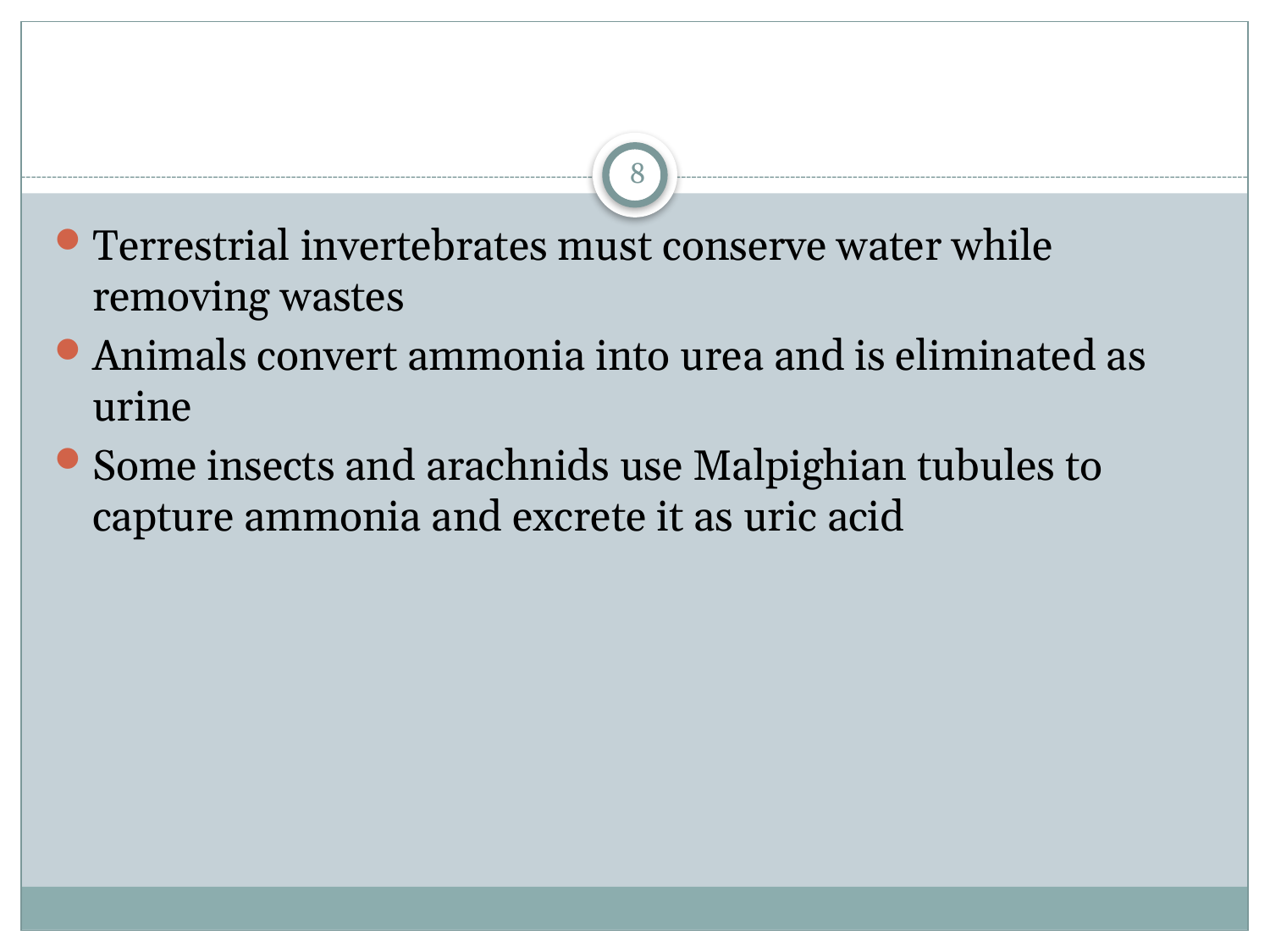

#
8
Terrestrial invertebrates must conserve water while removing wastes
Animals convert ammonia into urea and is eliminated as urine
Some insects and arachnids use Malpighian tubules to capture ammonia and excrete it as uric acid